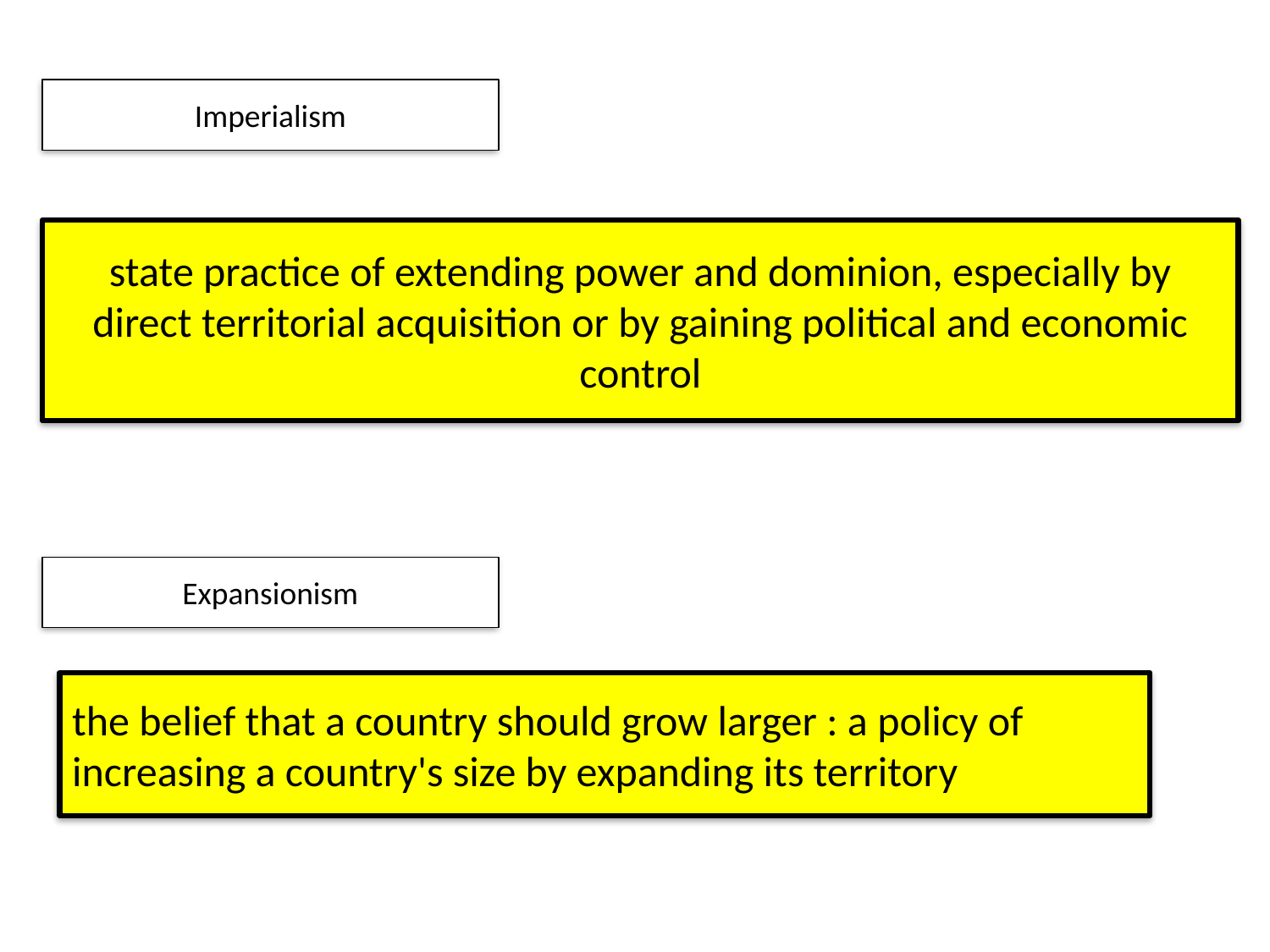

.
Imperialism
state practice of extending power and dominion, especially by direct territorial acquisition or by gaining political and economic control
Expansionism
the belief that a country should grow larger : a policy of increasing a country's size by expanding its territory